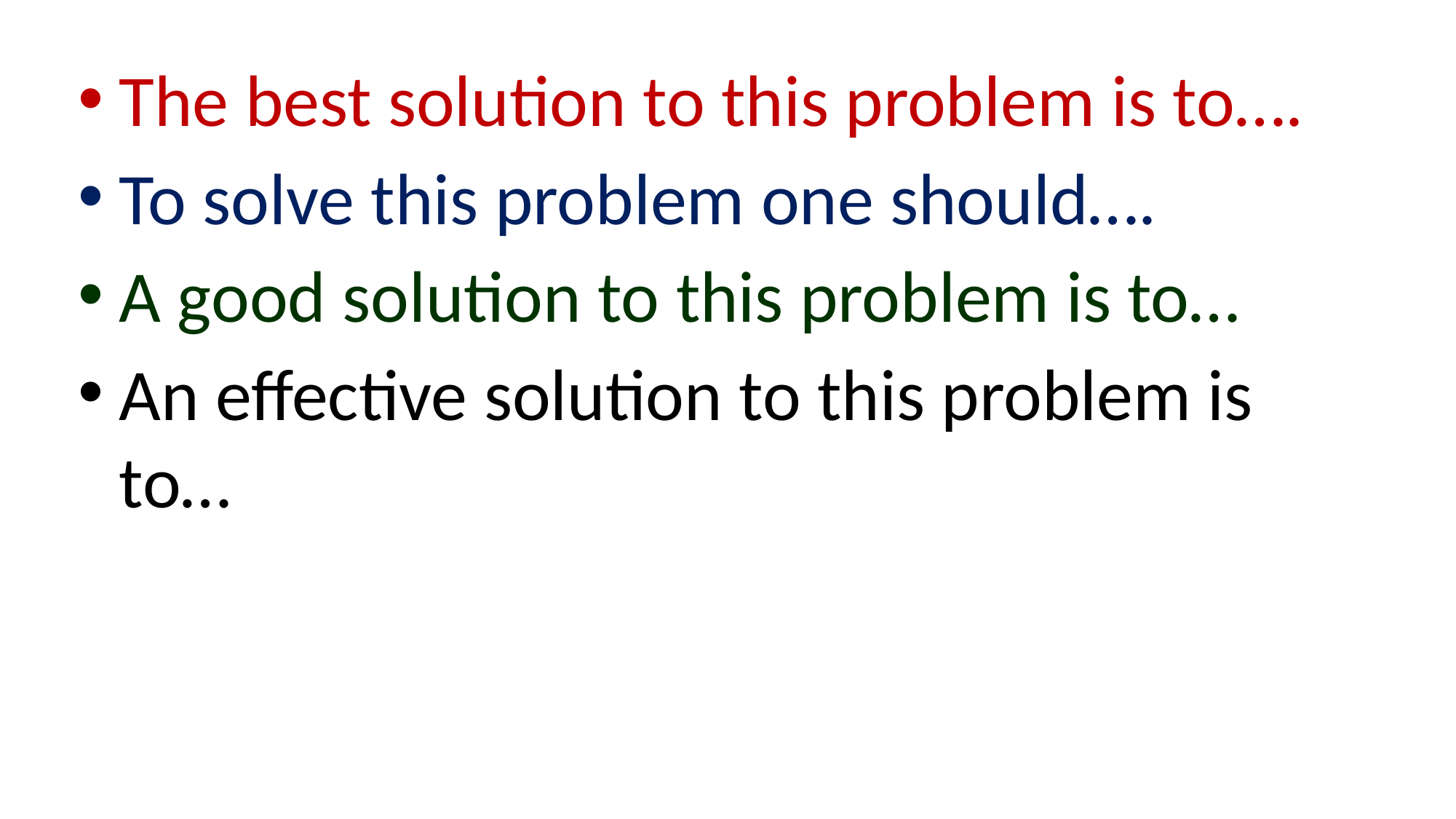

The best solution to this problem is to….
To solve this problem one should….
A good solution to this problem is to…
An effective solution to this problem is to…